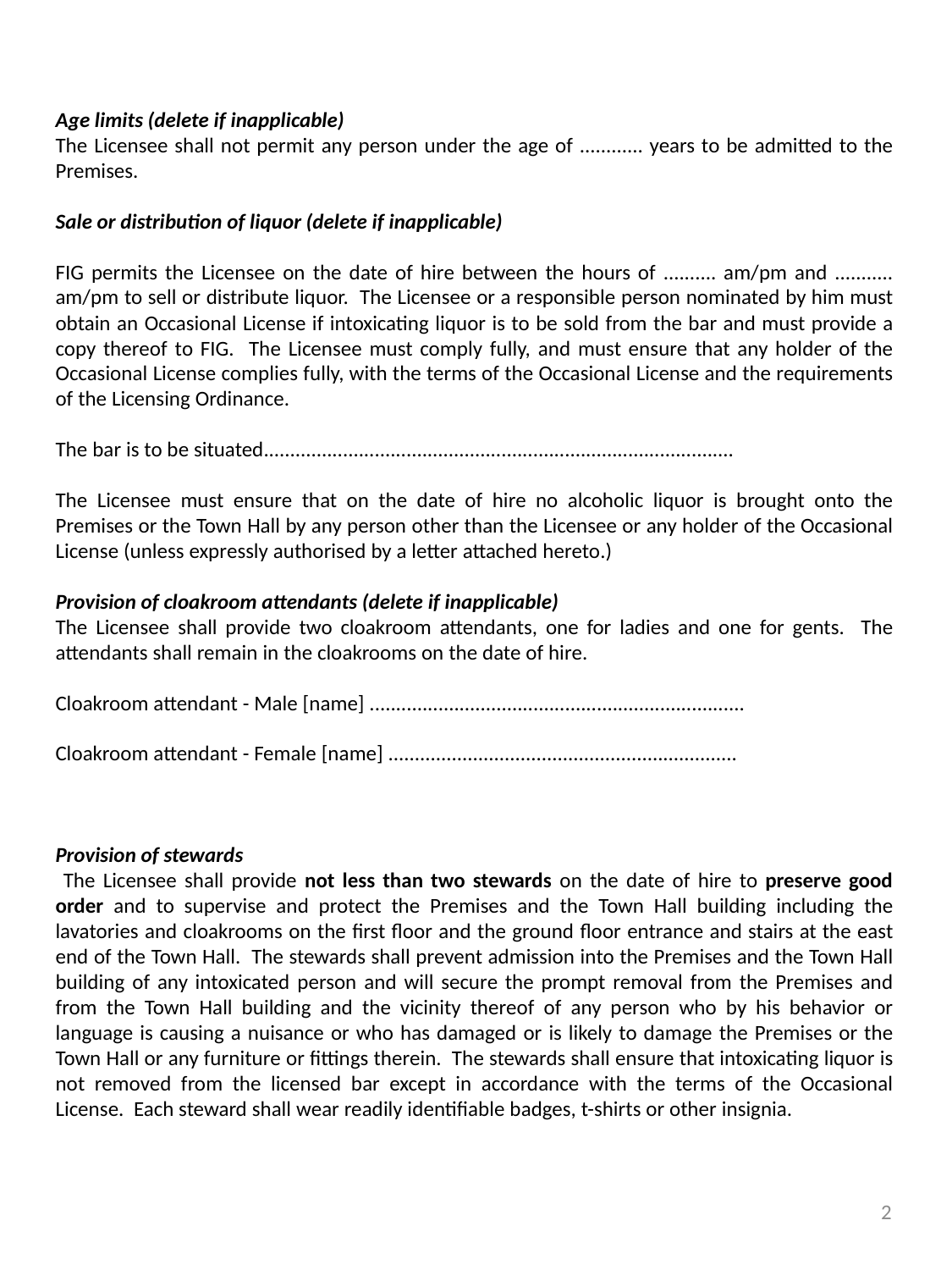

Age limits (delete if inapplicable)
The Licensee shall not permit any person under the age of ............ years to be admitted to the Premises.

Sale or distribution of liquor (delete if inapplicable)

FIG permits the Licensee on the date of hire between the hours of .......... am/pm and ........... am/pm to sell or distribute liquor.  The Licensee or a responsible person nominated by him must obtain an Occasional License if intoxicating liquor is to be sold from the bar and must provide a copy thereof to FIG.  The Licensee must comply fully, and must ensure that any holder of the Occasional License complies fully, with the terms of the Occasional License and the requirements of the Licensing Ordinance.

The bar is to be situated.........................................................................................

The Licensee must ensure that on the date of hire no alcoholic liquor is brought onto the Premises or the Town Hall by any person other than the Licensee or any holder of the Occasional License (unless expressly authorised by a letter attached hereto.)

Provision of cloakroom attendants (delete if inapplicable)
The Licensee shall provide two cloakroom attendants, one for ladies and one for gents.  The attendants shall remain in the cloakrooms on the date of hire.

Cloakroom attendant - Male [name] .......................................................................

Cloakroom attendant - Female [name] ..................................................................

Provision of stewards
 The Licensee shall provide not less than two stewards on the date of hire to preserve good order and to supervise and protect the Premises and the Town Hall building including the lavatories and cloakrooms on the first floor and the ground floor entrance and stairs at the east end of the Town Hall.  The stewards shall prevent admission into the Premises and the Town Hall building of any intoxicated person and will secure the prompt removal from the Premises and from the Town Hall building and the vicinity thereof of any person who by his behavior or language is causing a nuisance or who has damaged or is likely to damage the Premises or the Town Hall or any furniture or fittings therein.  The stewards shall ensure that intoxicating liquor is not removed from the licensed bar except in accordance with the terms of the Occasional License.  Each steward shall wear readily identifiable badges, t-shirts or other insignia.

2